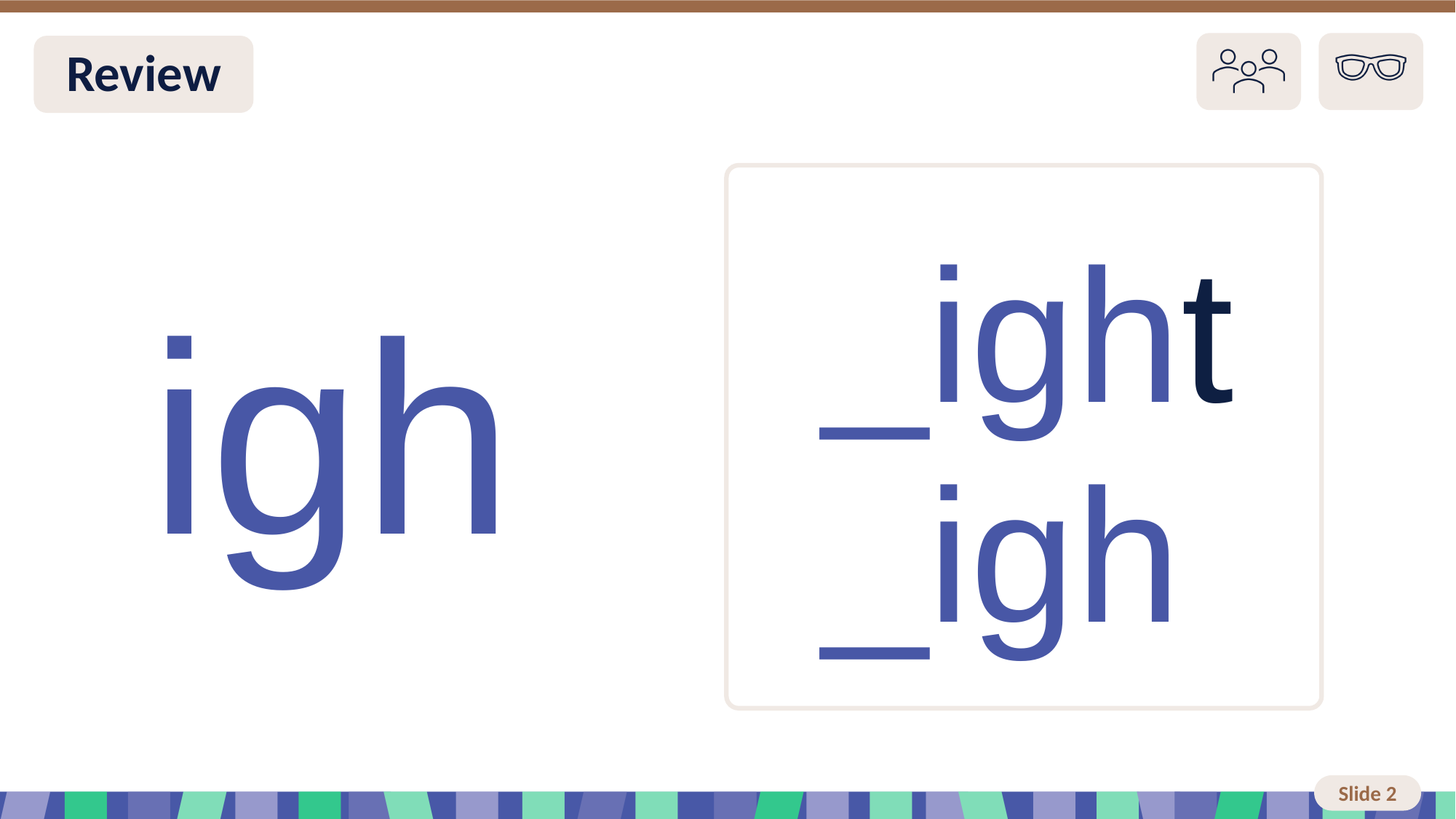

# Slide 2 Review You do
 igh

_ight
_igh